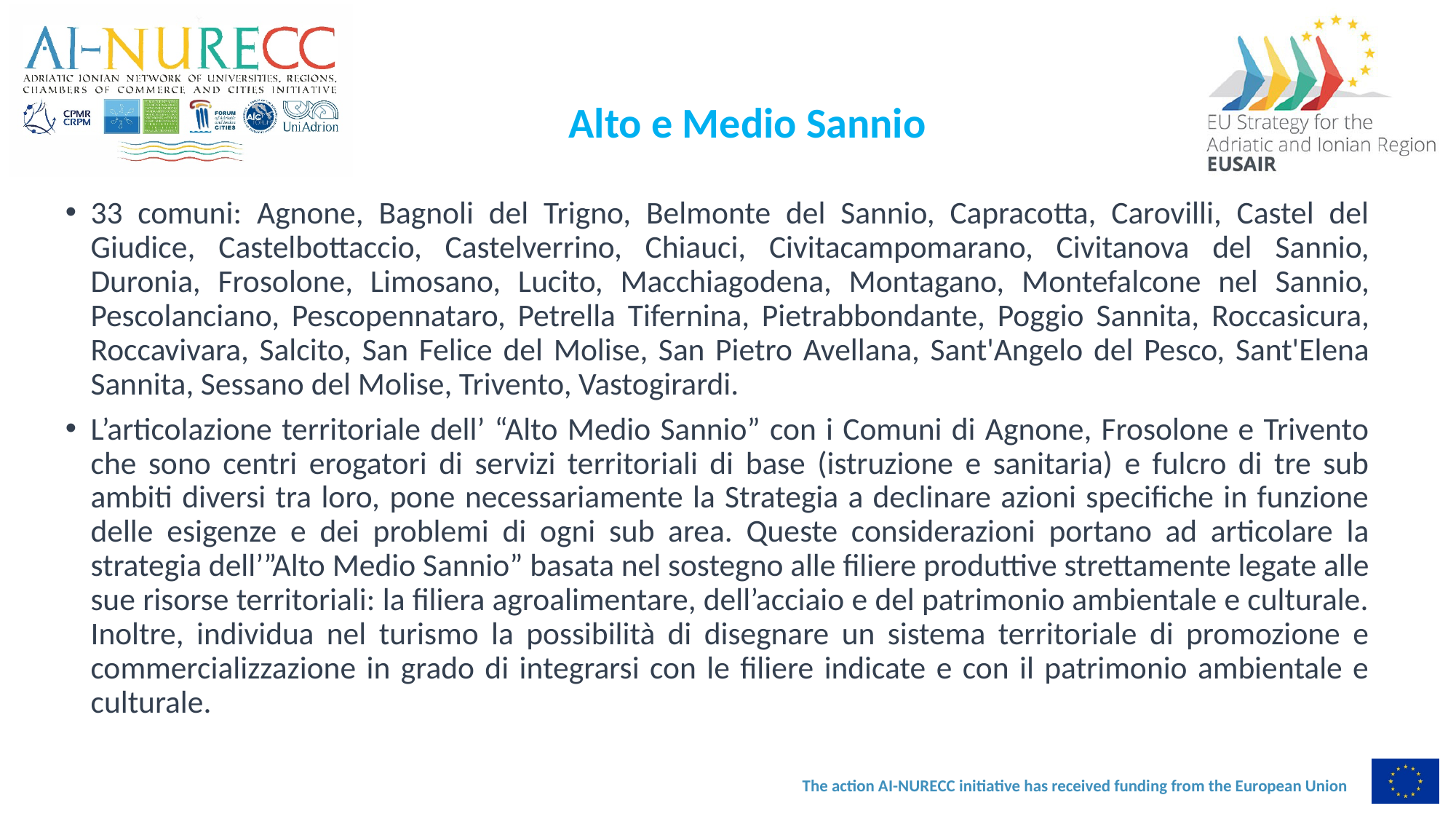

Alto e Medio Sannio
33 comuni: Agnone, Bagnoli del Trigno, Belmonte del Sannio, Capracotta, Carovilli, Castel del Giudice, Castelbottaccio, Castelverrino, Chiauci, Civitacampomarano, Civitanova del Sannio, Duronia, Frosolone, Limosano, Lucito, Macchiagodena, Montagano, Montefalcone nel Sannio, Pescolanciano, Pescopennataro, Petrella Tifernina, Pietrabbondante, Poggio Sannita, Roccasicura, Roccavivara, Salcito, San Felice del Molise, San Pietro Avellana, Sant'Angelo del Pesco, Sant'Elena Sannita, Sessano del Molise, Trivento, Vastogirardi.
L’articolazione territoriale dell’ “Alto Medio Sannio” con i Comuni di Agnone, Frosolone e Trivento che sono centri erogatori di servizi territoriali di base (istruzione e sanitaria) e fulcro di tre sub ambiti diversi tra loro, pone necessariamente la Strategia a declinare azioni specifiche in funzione delle esigenze e dei problemi di ogni sub area. Queste considerazioni portano ad articolare la strategia dell’”Alto Medio Sannio” basata nel sostegno alle filiere produttive strettamente legate alle sue risorse territoriali: la filiera agroalimentare, dell’acciaio e del patrimonio ambientale e culturale. Inoltre, individua nel turismo la possibilità di disegnare un sistema territoriale di promozione e commercializzazione in grado di integrarsi con le filiere indicate e con il patrimonio ambientale e culturale.